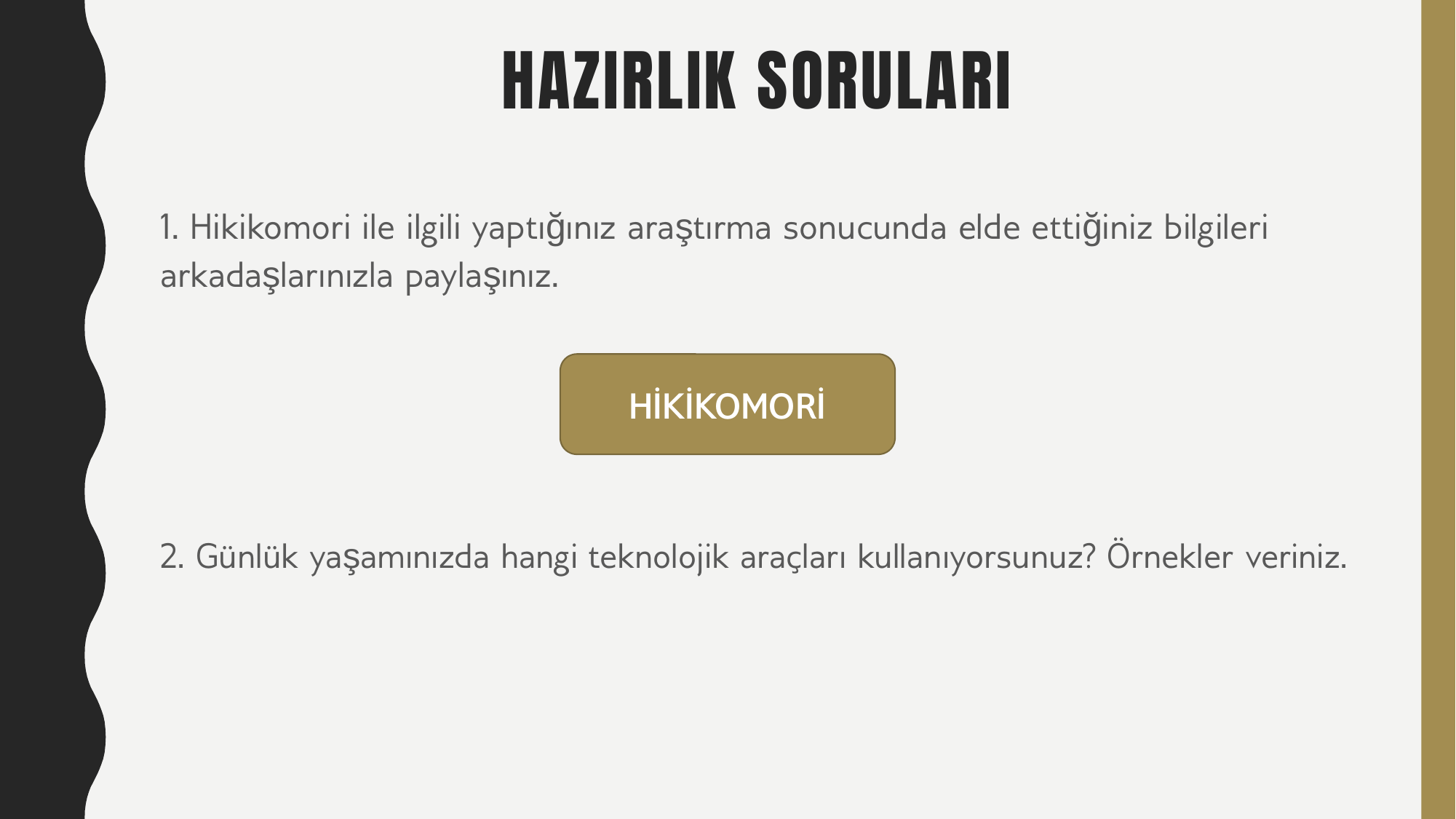

# HAZIRLIK SORULARI
1. Hikikomori ile ilgili yaptığınız araştırma sonucunda elde ettiğiniz bilgileri arkadaşlarınızla paylaşınız.

HİKİKOMORİ
2. Günlük yaşamınızda hangi teknolojik araçları kullanıyorsunuz? Örnekler veriniz.